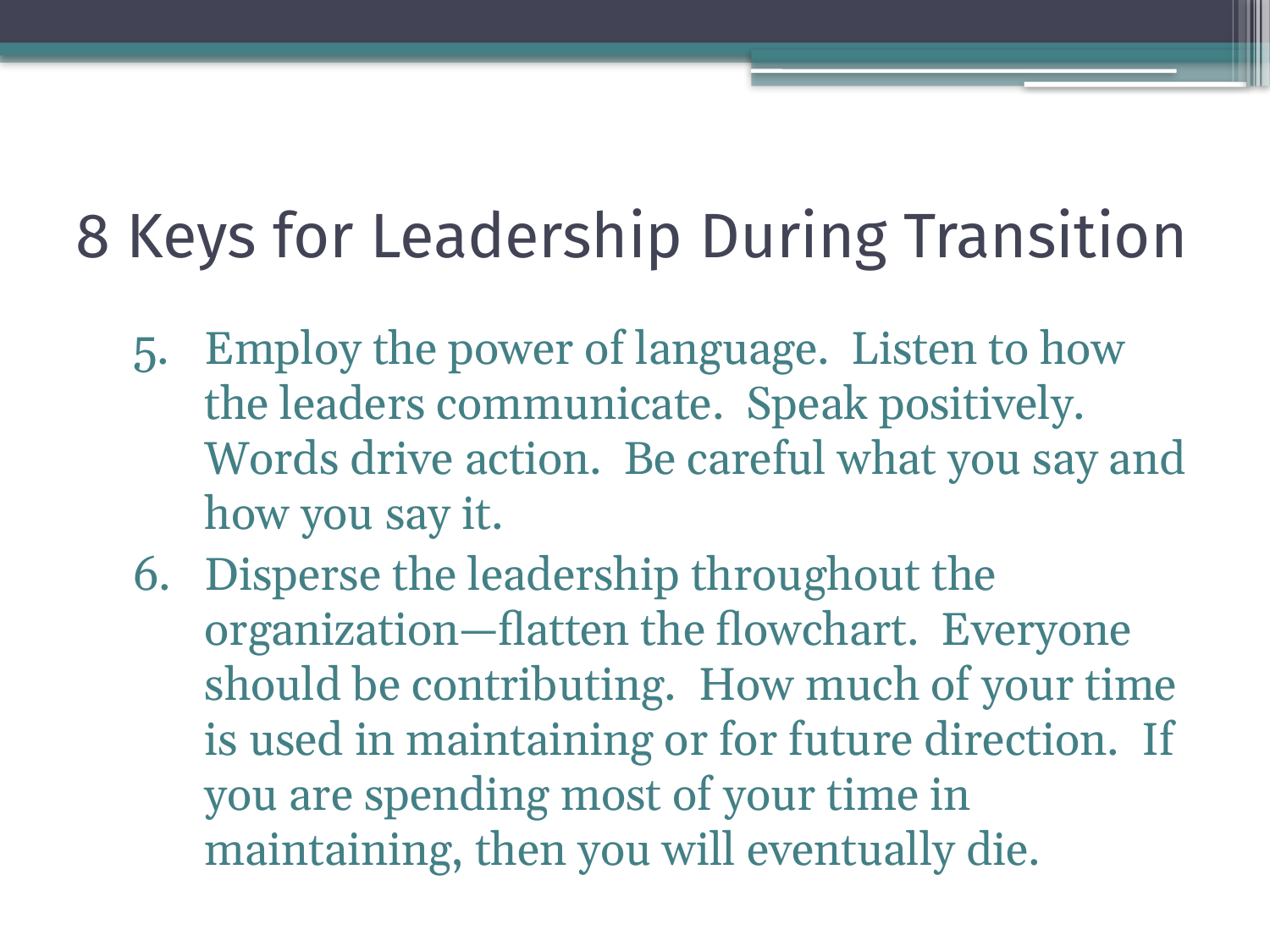

# 8 Keys for Leadership During Transition
Employ the power of language.  Listen to how the leaders communicate.  Speak positively.  Words drive action.  Be careful what you say and how you say it.
Disperse the leadership throughout the organization—flatten the flowchart.  Everyone should be contributing.  How much of your time is used in maintaining or for future direction.  If you are spending most of your time in maintaining, then you will eventually die.